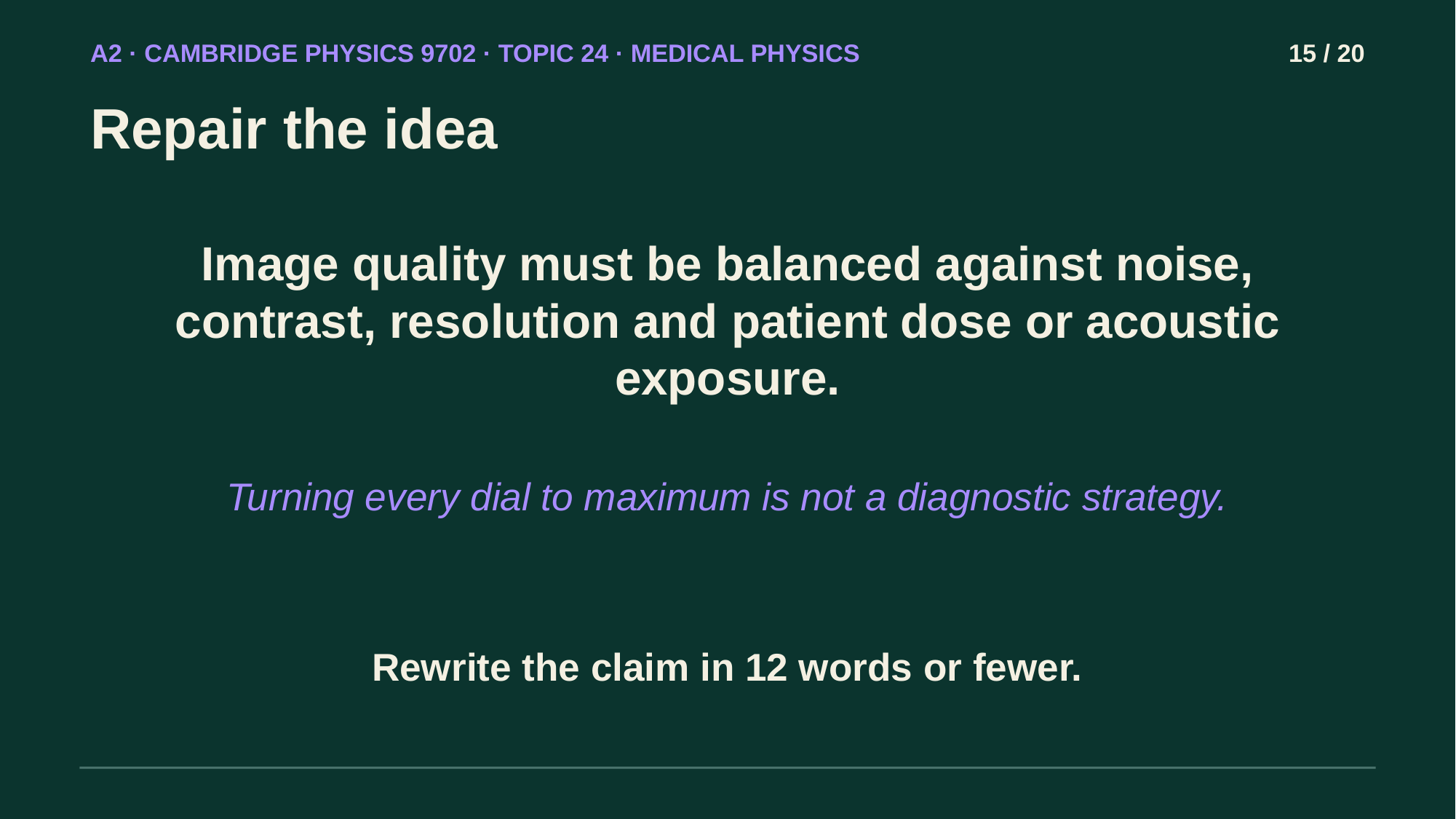

A2 · CAMBRIDGE PHYSICS 9702 · TOPIC 24 · MEDICAL PHYSICS
15 / 20
Repair the idea
Image quality must be balanced against noise, contrast, resolution and patient dose or acoustic exposure.
Turning every dial to maximum is not a diagnostic strategy.
Rewrite the claim in 12 words or fewer.